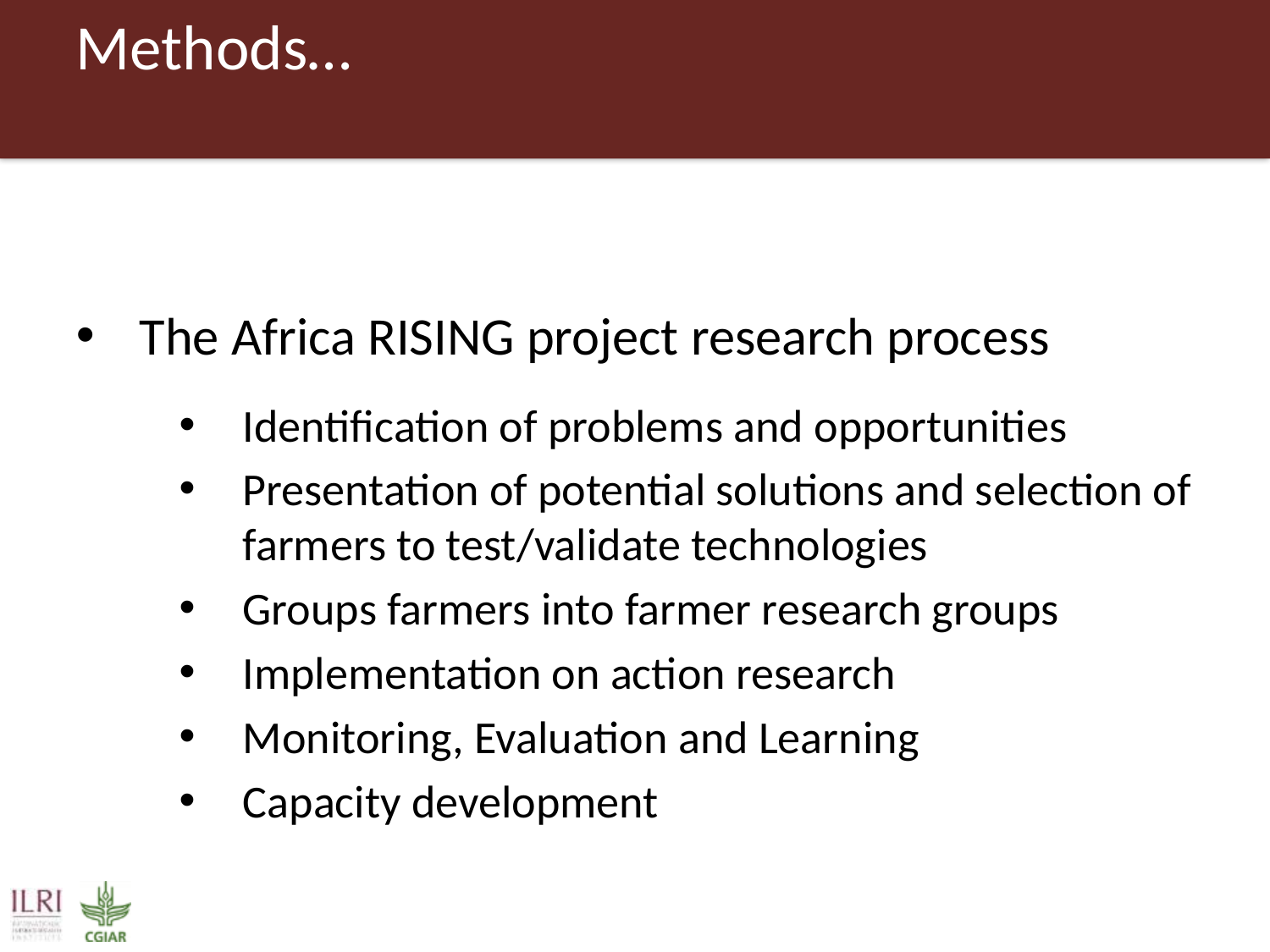

# Methods…
The Africa RISING project research process
Identification of problems and opportunities
Presentation of potential solutions and selection of farmers to test/validate technologies
Groups farmers into farmer research groups
Implementation on action research
Monitoring, Evaluation and Learning
Capacity development